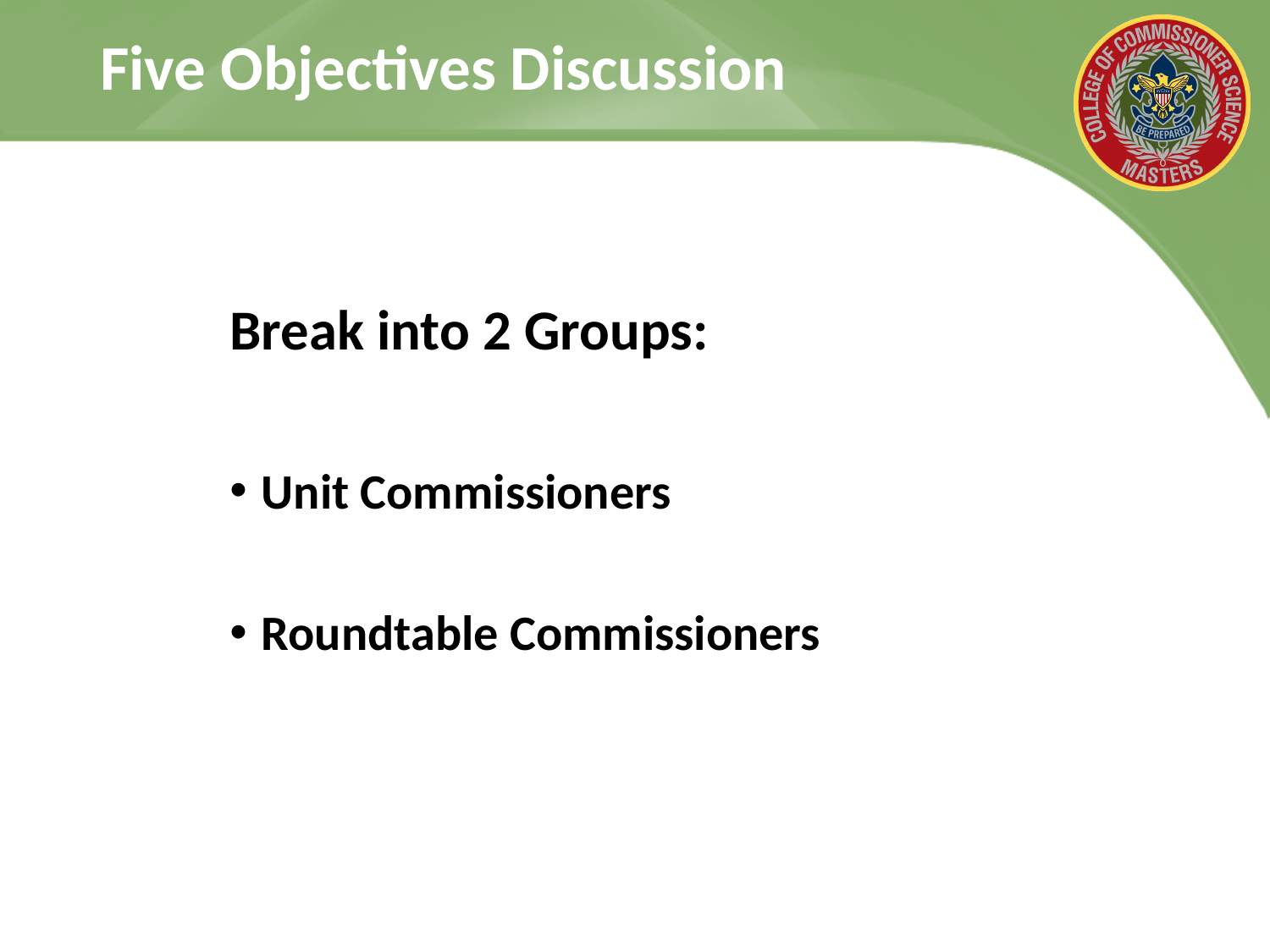

# Five Objectives Discussion
Break into 2 Groups:

Unit Commissioners

Roundtable Commissioners